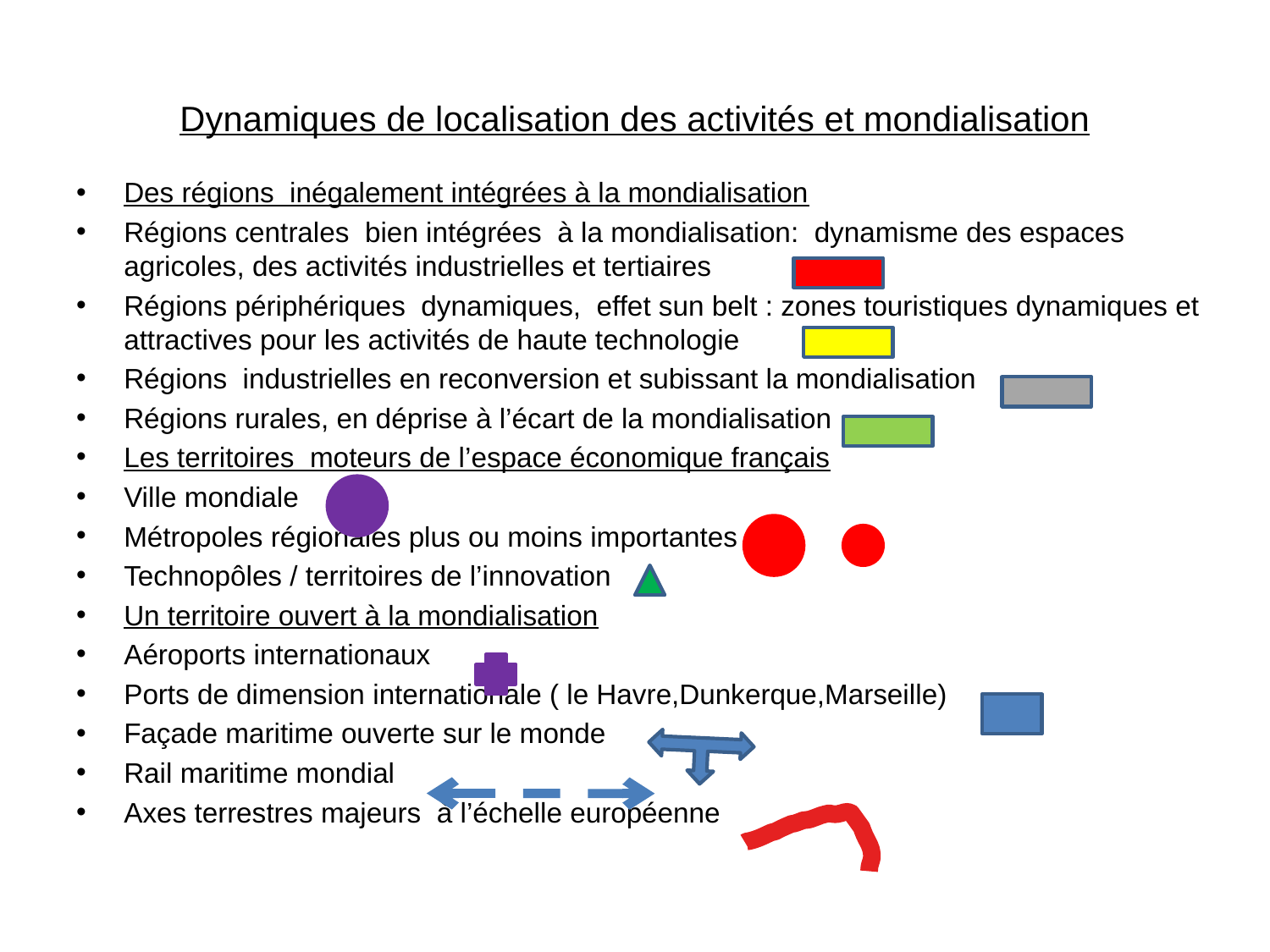

# Dynamiques de localisation des activités et mondialisation
Des régions  inégalement intégrées à la mondialisation
Régions centrales  bien intégrées  à la mondialisation:  dynamisme des espaces agricoles, des activités industrielles et tertiaires
Régions périphériques  dynamiques,  effet sun belt : zones touristiques dynamiques et attractives pour les activités de haute technologie
Régions  industrielles en reconversion et subissant la mondialisation
Régions rurales, en déprise à l’écart de la mondialisation
Les territoires  moteurs de l’espace économique français
Ville mondiale
Métropoles régionales plus ou moins importantes
Technopôles / territoires de l’innovation
Un territoire ouvert à la mondialisation
Aéroports internationaux
Ports de dimension internationale ( le Havre,Dunkerque,Marseille)
Façade maritime ouverte sur le monde
Rail maritime mondial
Axes terrestres majeurs  à l’échelle européenne